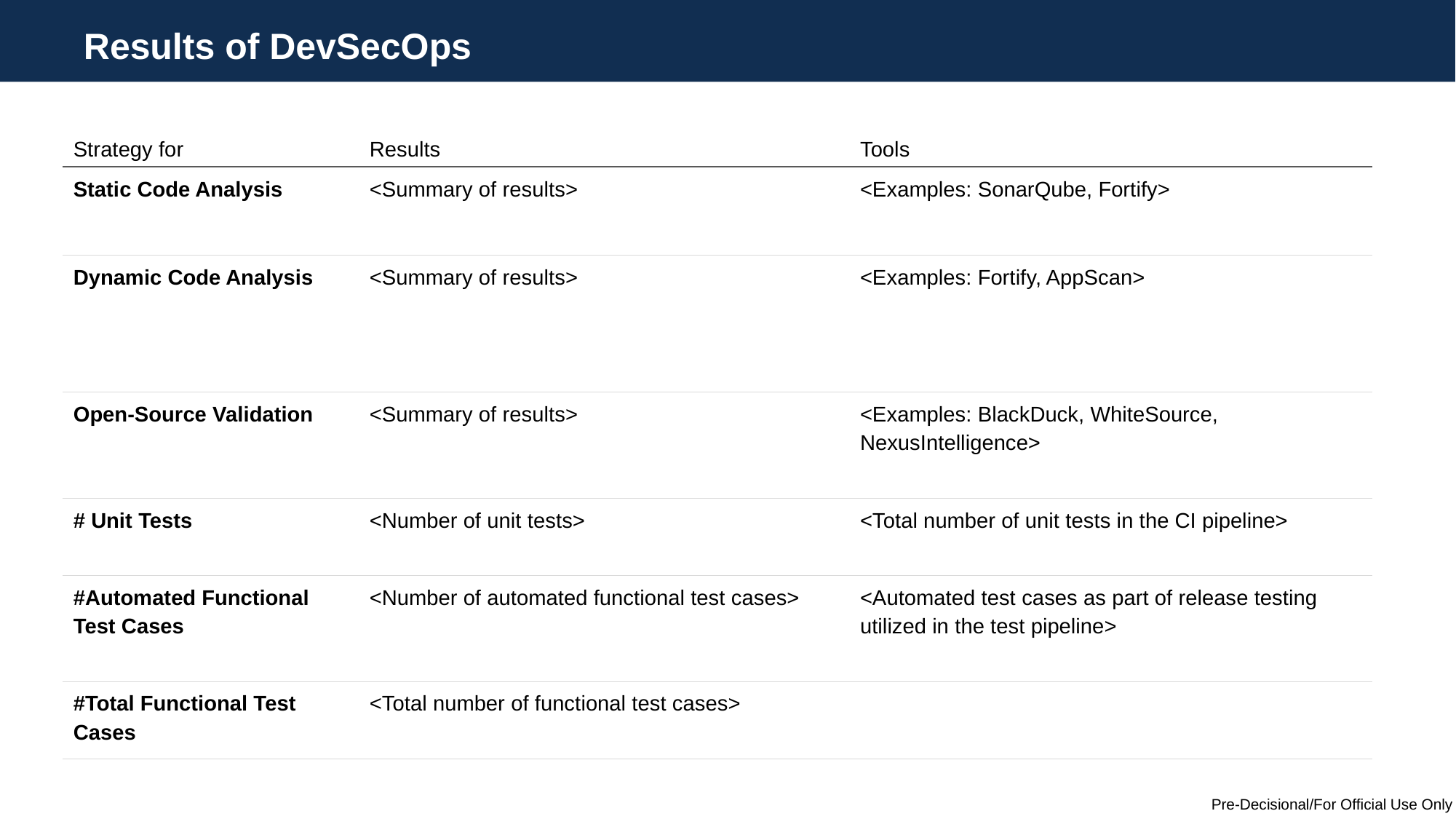

# Results of DevSecOps
| Strategy for | Results | Tools |
| --- | --- | --- |
| Static Code Analysis | <Summary of results> | <Examples: SonarQube, Fortify> |
| Dynamic Code Analysis | <Summary of results> | <Examples: Fortify, AppScan> |
| Open-Source Validation | <Summary of results> | <Examples: BlackDuck, WhiteSource, NexusIntelligence> |
| # Unit Tests | <Number of unit tests> | <Total number of unit tests in the CI pipeline> |
| #Automated Functional Test Cases | <Number of automated functional test cases> | <Automated test cases as part of release testing utilized in the test pipeline> |
| #Total Functional Test Cases | <Total number of functional test cases> |  |